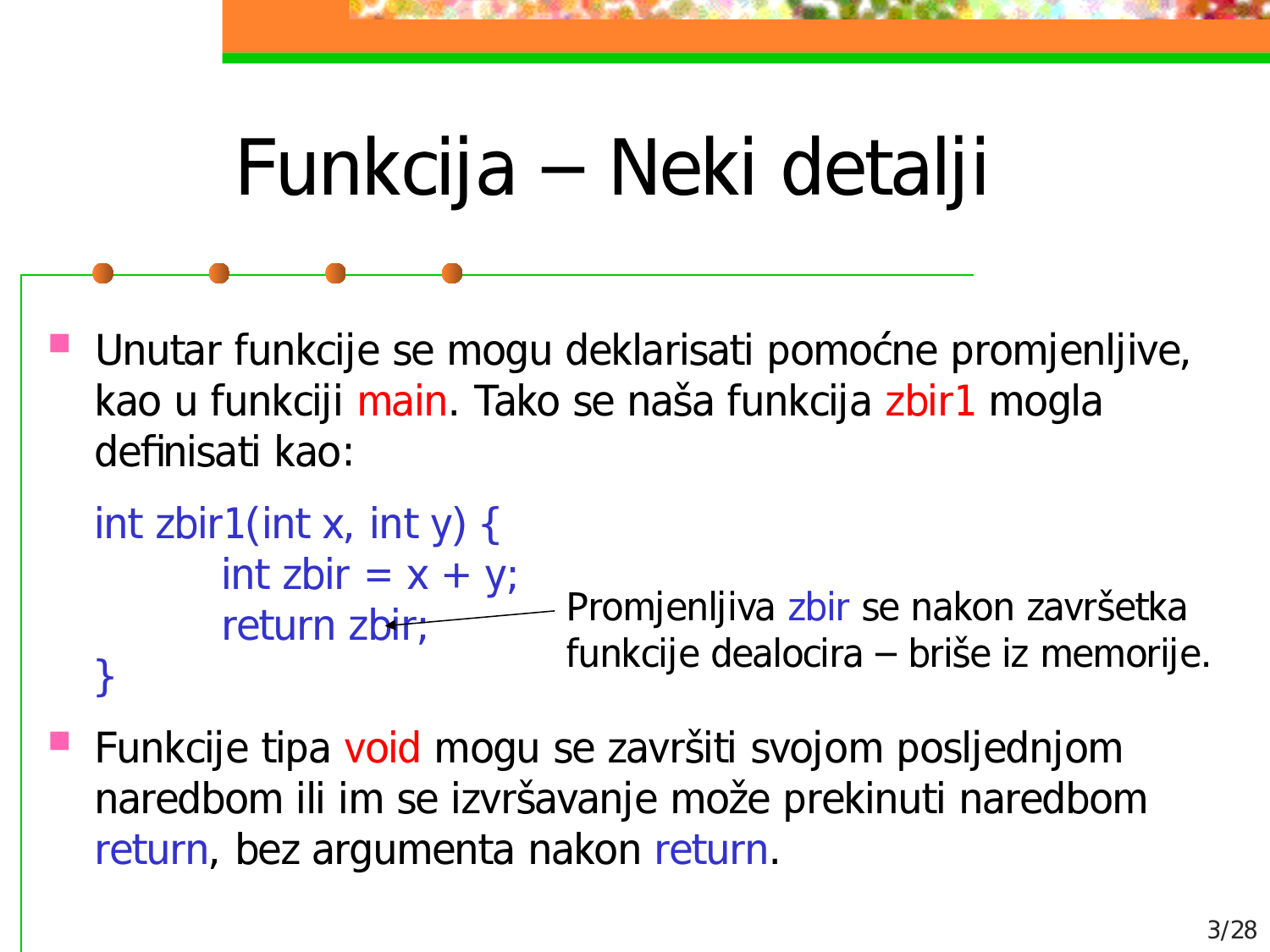

# Funkcija – Neki detalji
Unutar funkcije se mogu deklarisati pomoćne promjenljive, kao u funkciji main. Tako se naša funkcija zbir1 mogla definisati kao:
	int zbir1(int x, int y) {
	int zbir = x + y;
	return zbir;
}
Funkcije tipa void mogu se završiti svojom posljednjom naredbom ili im se izvršavanje može prekinuti naredbom return, bez argumenta nakon return.
Promjenljiva zbir se nakon završetka funkcije dealocira – briše iz memorije.
3/28